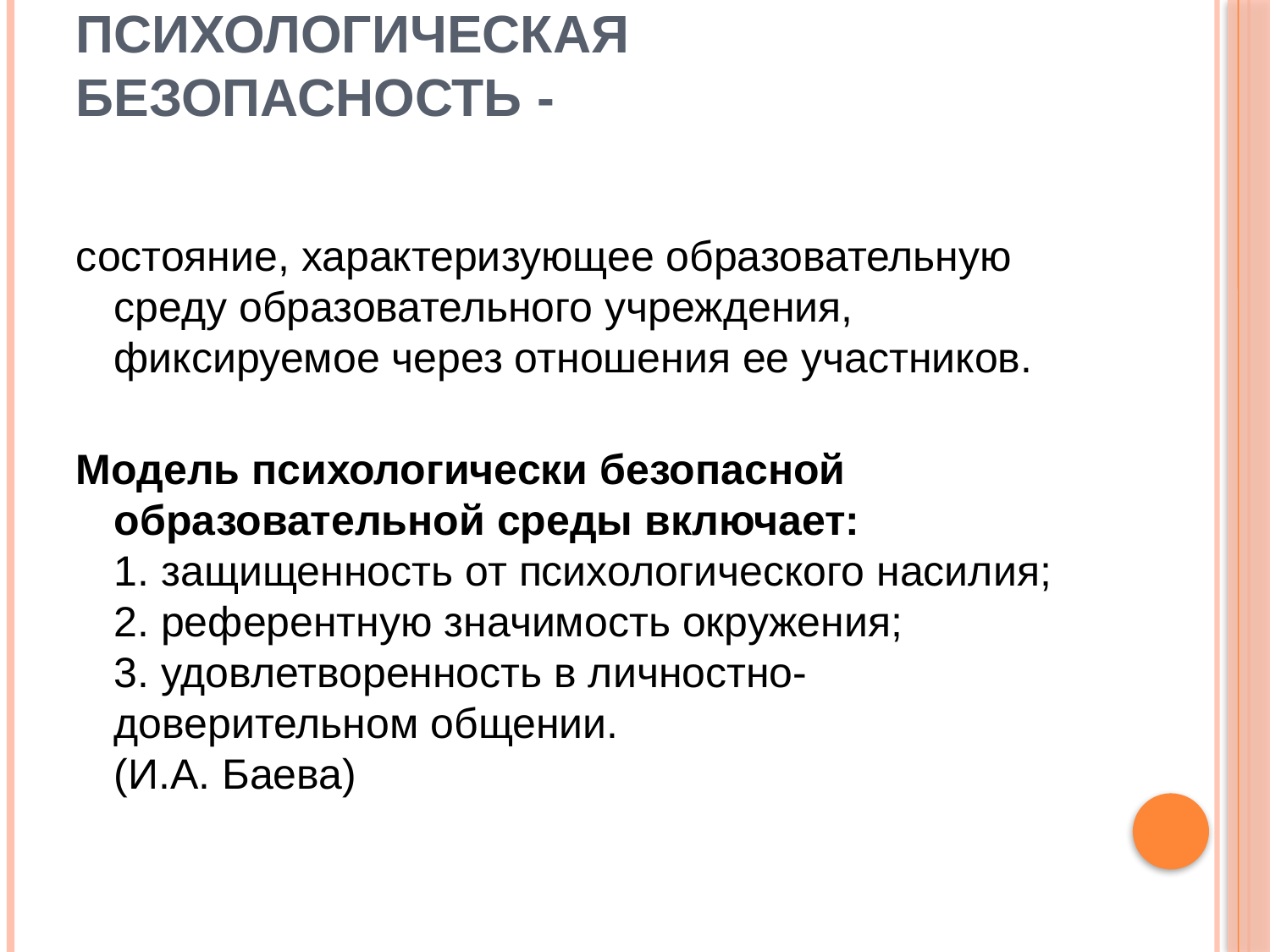

# Психологическая безопасность -
состояние, характеризующее образовательную среду образовательного учреждения,
фиксируемое через отношения ее участников.
Модель психологически безопасной
образовательной среды включает:
1. защищенность от психологического насилия;
2. референтную значимость окружения;
3. удовлетворенность в личностно-доверительном общении.
(И.А. Баева)